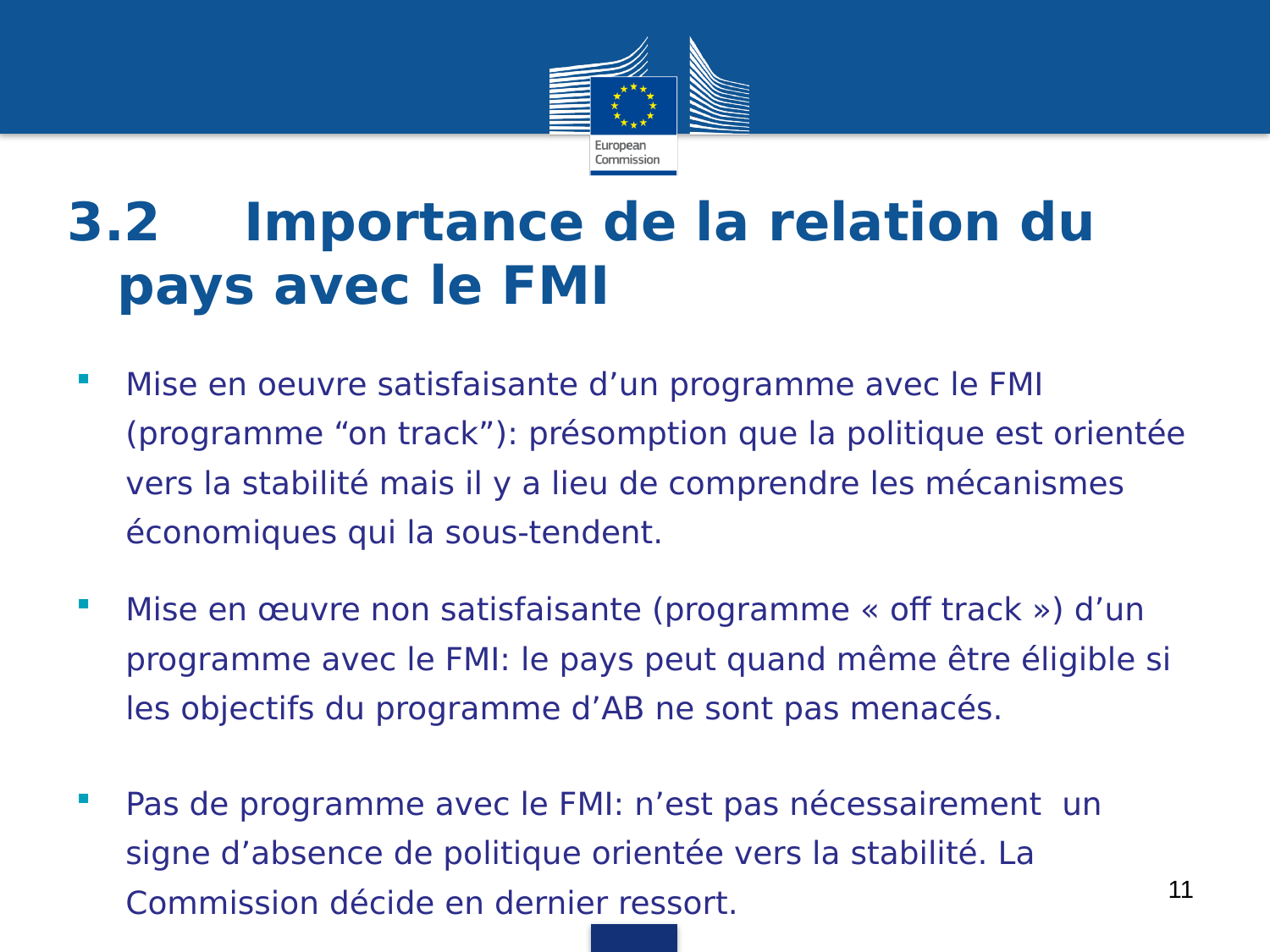

# 3.2	Importance de la relation du pays avec le FMI
Mise en oeuvre satisfaisante d’un programme avec le FMI (programme “on track”): présomption que la politique est orientée vers la stabilité mais il y a lieu de comprendre les mécanismes économiques qui la sous-tendent.

Mise en œuvre non satisfaisante (programme « off track ») d’un programme avec le FMI: le pays peut quand même être éligible si les objectifs du programme d’AB ne sont pas menacés.

Pas de programme avec le FMI: n’est pas nécessairement  un signe d’absence de politique orientée vers la stabilité. La Commission décide en dernier ressort.

11